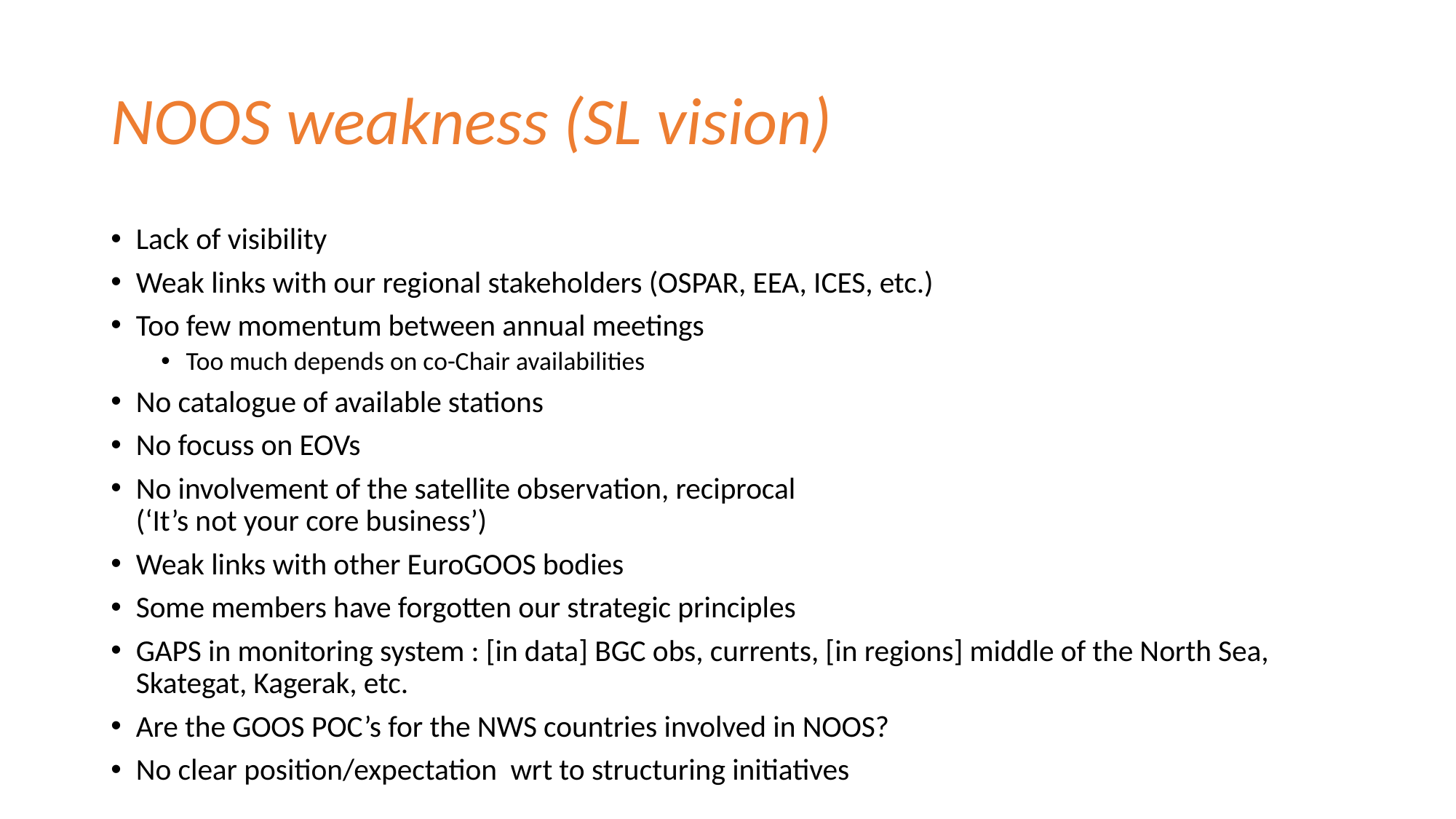

# NOOS weakness (SL vision)
Lack of visibility
Weak links with our regional stakeholders (OSPAR, EEA, ICES, etc.)
Too few momentum between annual meetings
Too much depends on co-Chair availabilities
No catalogue of available stations
No focuss on EOVs
No involvement of the satellite observation, reciprocal
(‘It’s not your core business’)
Weak links with other EuroGOOS bodies
Some members have forgotten our strategic principles
GAPS in monitoring system : [in data] BGC obs, currents, [in regions] middle of the North Sea, Skategat, Kagerak, etc.
Are the GOOS POC’s for the NWS countries involved in NOOS?
No clear position/expectation  wrt to structuring initiatives